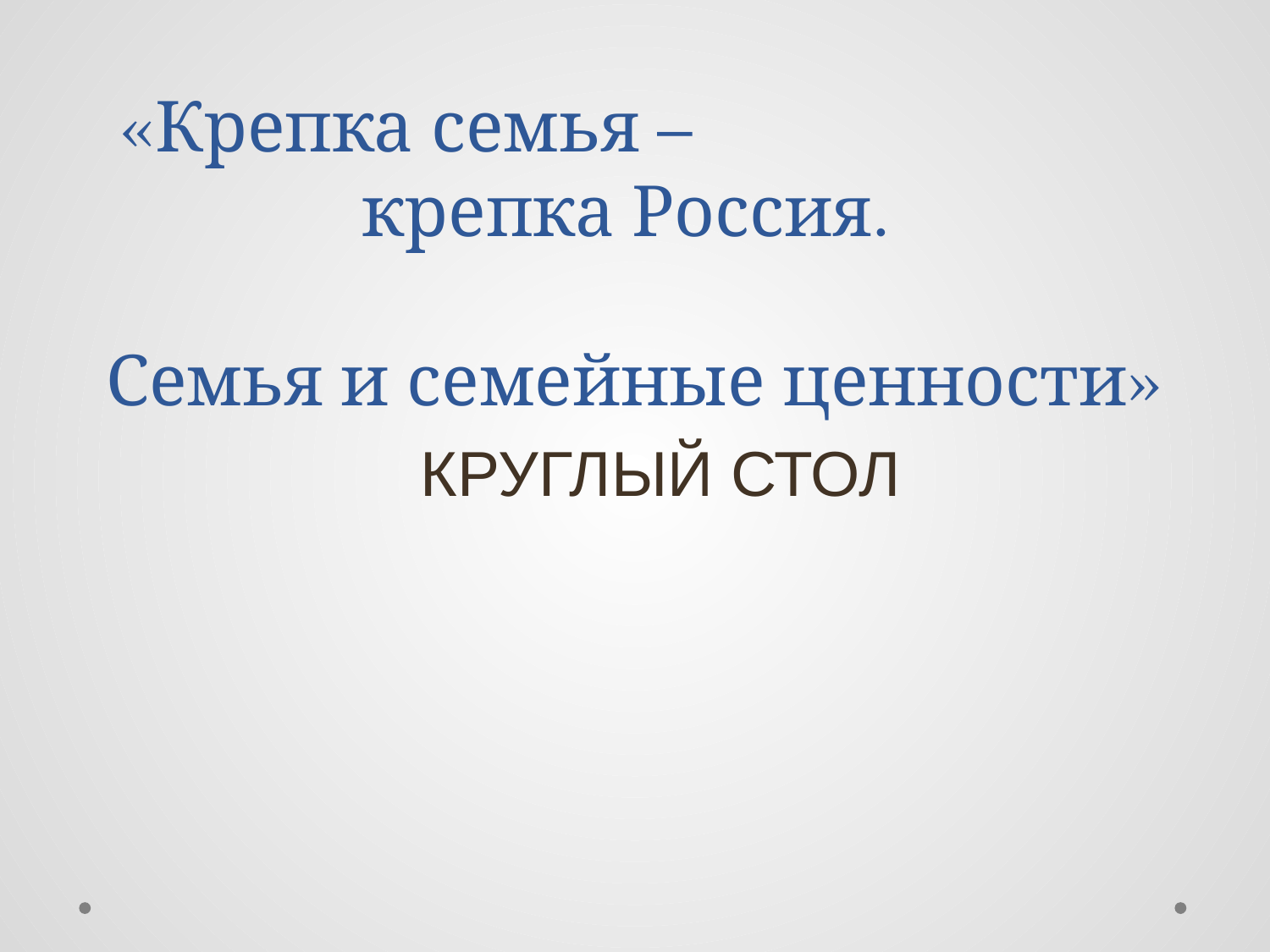

# «Крепка семья –                           крепка Россия. Семья и семейные ценности»
 КРУГЛЫЙ СТОЛ